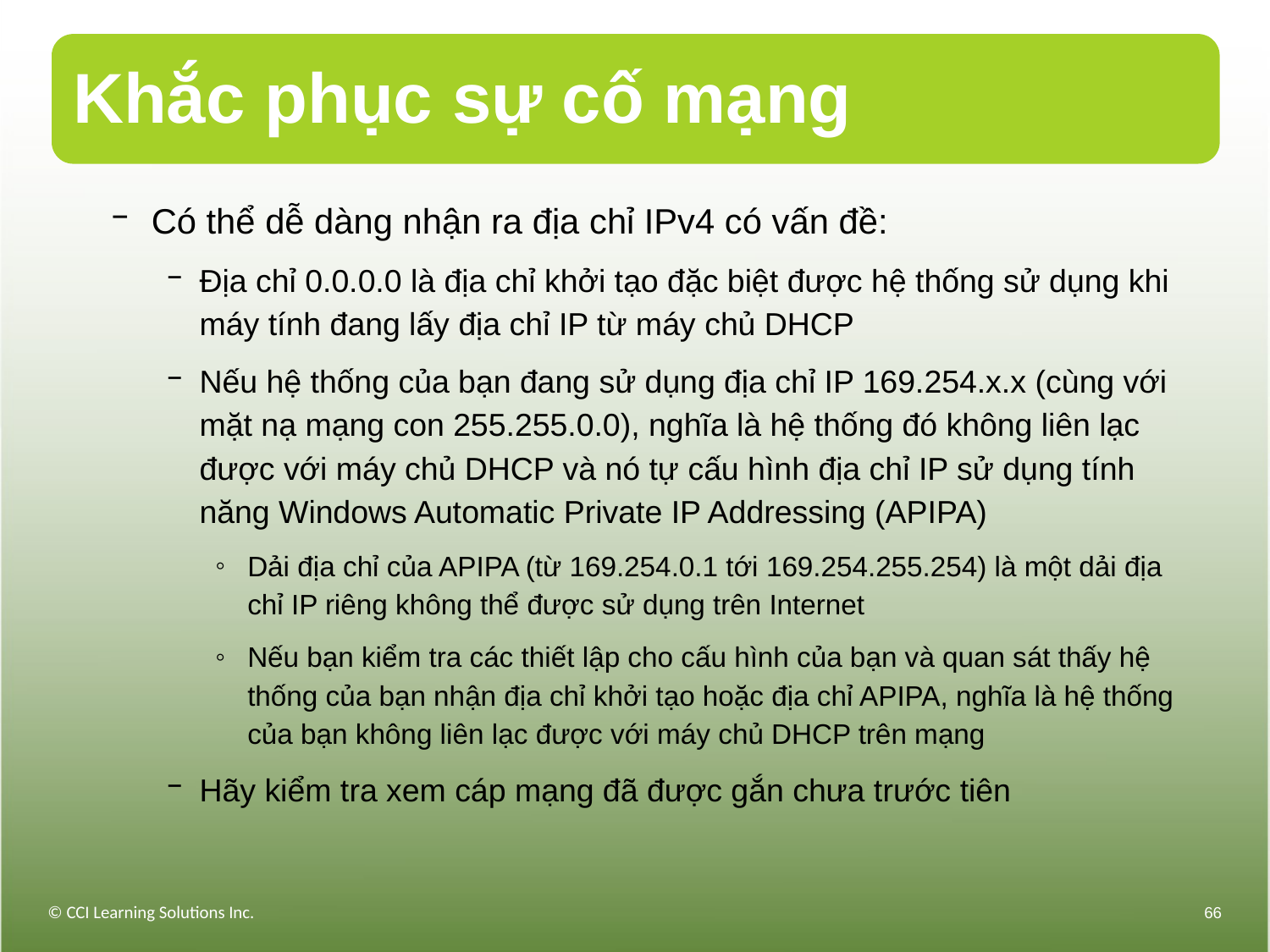

# Khắc phục sự cố mạng
Có thể dễ dàng nhận ra địa chỉ IPv4 có vấn đề:
Địa chỉ 0.0.0.0 là địa chỉ khởi tạo đặc biệt được hệ thống sử dụng khi máy tính đang lấy địa chỉ IP từ máy chủ DHCP
Nếu hệ thống của bạn đang sử dụng địa chỉ IP 169.254.x.x (cùng với mặt nạ mạng con 255.255.0.0), nghĩa là hệ thống đó không liên lạc được với máy chủ DHCP và nó tự cấu hình địa chỉ IP sử dụng tính năng Windows Automatic Private IP Addressing (APIPA)
Dải địa chỉ của APIPA (từ 169.254.0.1 tới 169.254.255.254) là một dải địa chỉ IP riêng không thể được sử dụng trên Internet
Nếu bạn kiểm tra các thiết lập cho cấu hình của bạn và quan sát thấy hệ thống của bạn nhận địa chỉ khởi tạo hoặc địa chỉ APIPA, nghĩa là hệ thống của bạn không liên lạc được với máy chủ DHCP trên mạng
Hãy kiểm tra xem cáp mạng đã được gắn chưa trước tiên
© CCI Learning Solutions Inc.
66